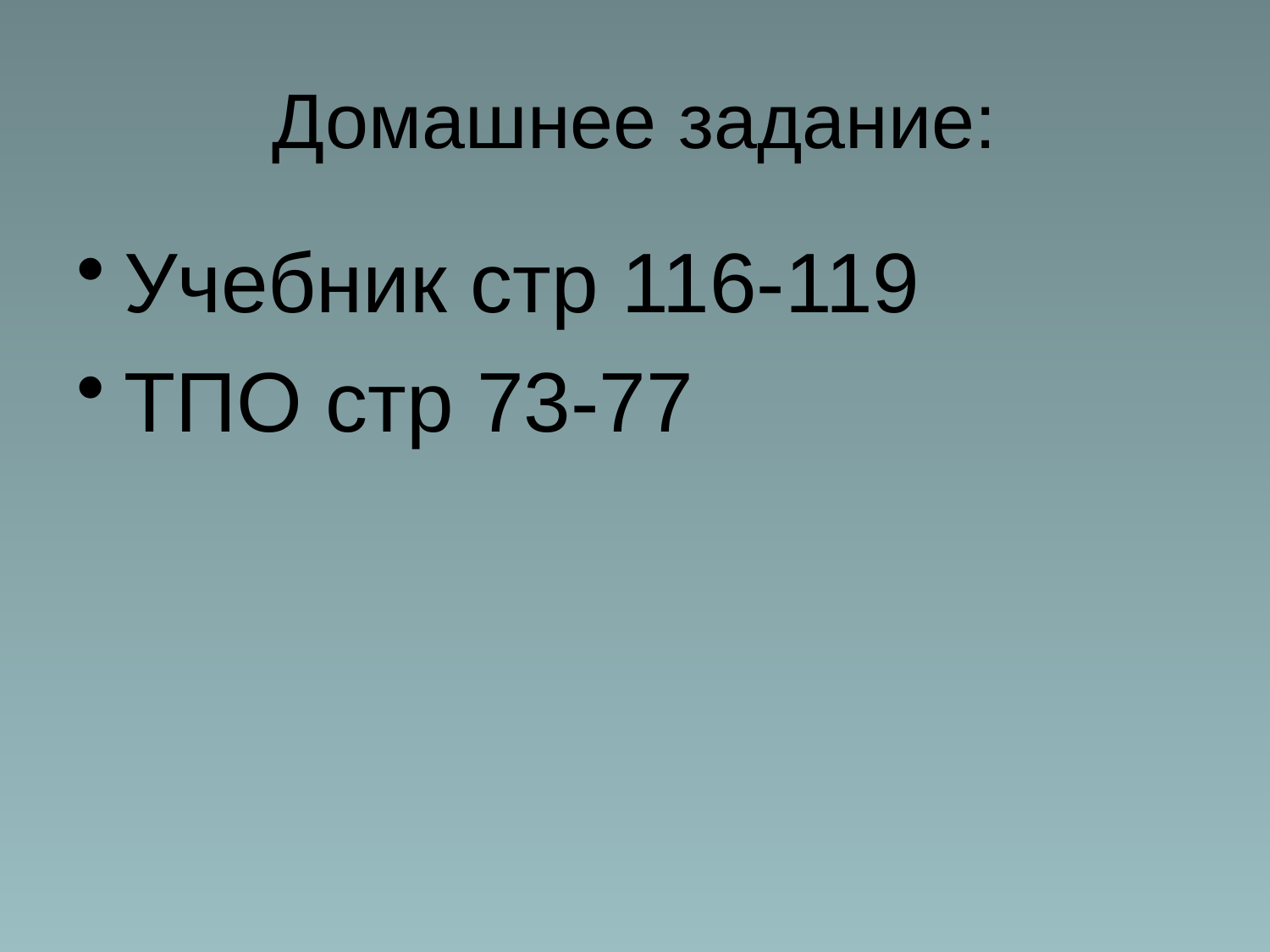

# Домашнее задание:
Учебник стр 116-119
ТПО стр 73-77